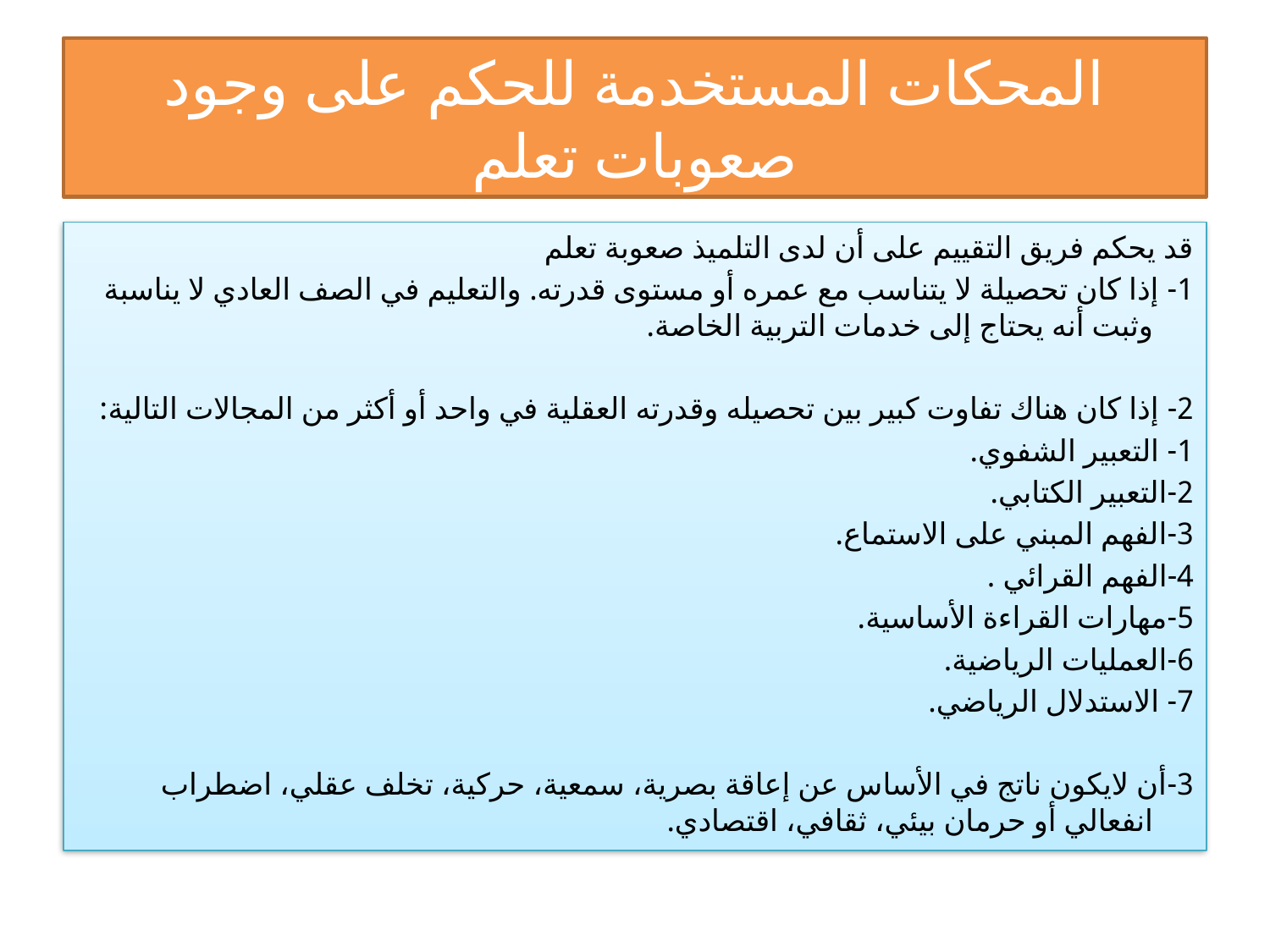

# المحكات المستخدمة للحكم على وجود صعوبات تعلم
قد يحكم فريق التقييم على أن لدى التلميذ صعوبة تعلم
1- إذا كان تحصيلة لا يتناسب مع عمره أو مستوى قدرته. والتعليم في الصف العادي لا يناسبة وثبت أنه يحتاج إلى خدمات التربية الخاصة.

2- إذا كان هناك تفاوت كبير بين تحصيله وقدرته العقلية في واحد أو أكثر من المجالات التالية:
1- التعبير الشفوي.
2-التعبير الكتابي.
3-الفهم المبني على الاستماع.
4-الفهم القرائي .
5-مهارات القراءة الأساسية.
6-العمليات الرياضية.
7- الاستدلال الرياضي.

3-أن لايكون ناتج في الأساس عن إعاقة بصرية، سمعية، حركية، تخلف عقلي، اضطراب انفعالي أو حرمان بيئي، ثقافي، اقتصادي.